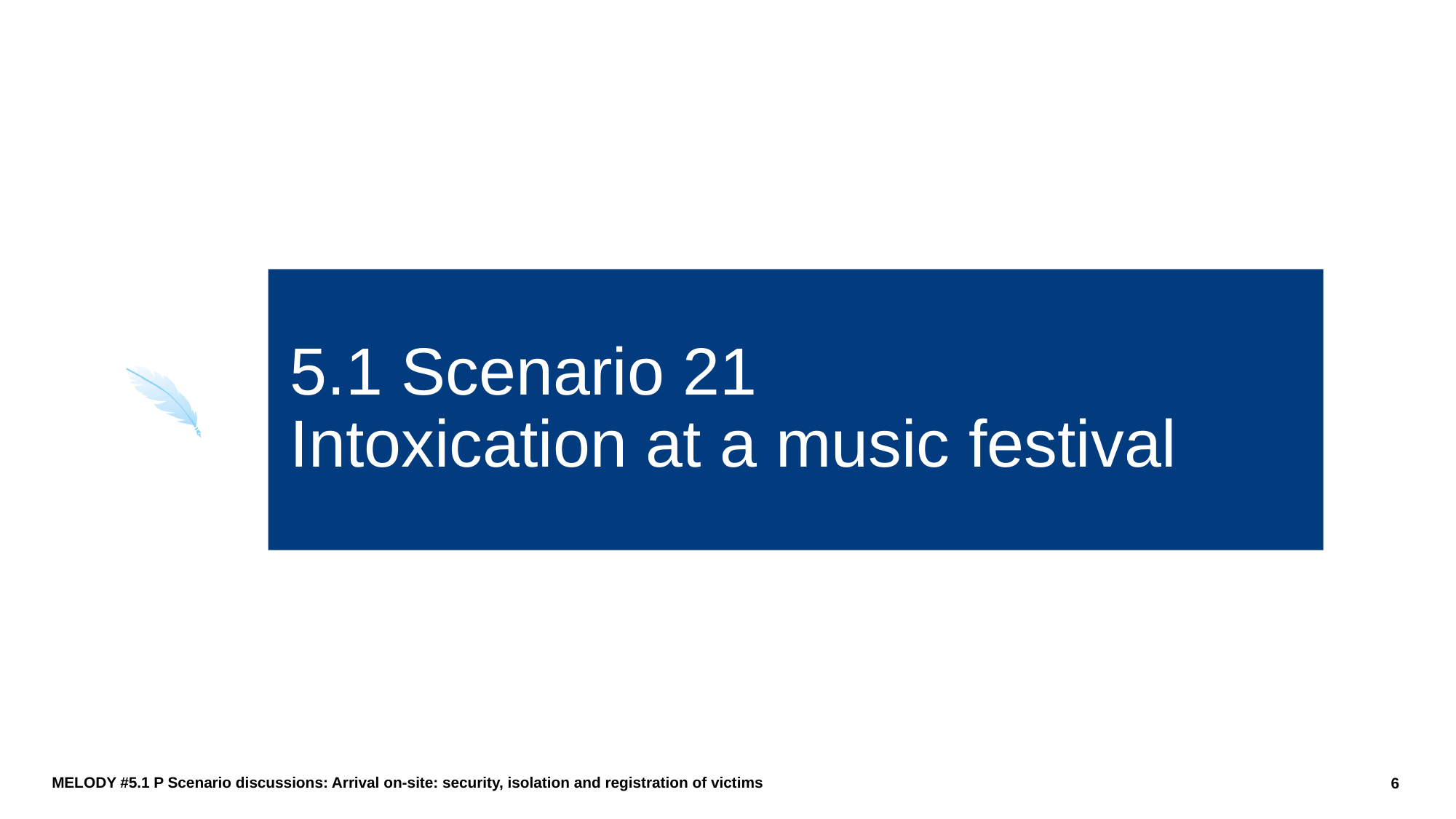

# 5.1 Scenario 21 Intoxication at a music festival
MELODY #5.1 P Scenario discussions: Arrival on-site: security, isolation and registration of victims
6